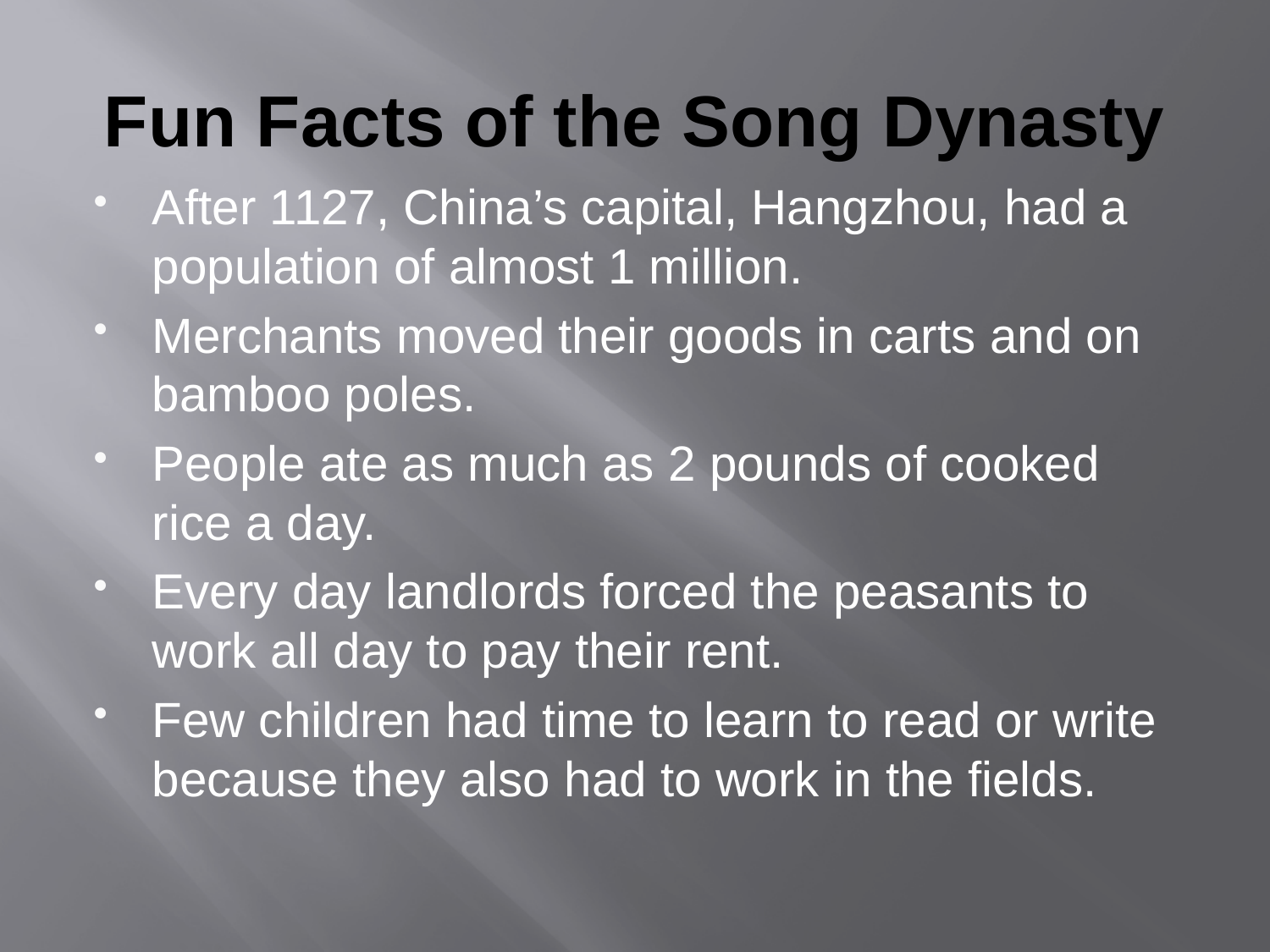

# Fun Facts of the Song Dynasty
After 1127, China’s capital, Hangzhou, had a population of almost 1 million.
Merchants moved their goods in carts and on bamboo poles.
People ate as much as 2 pounds of cooked rice a day.
Every day landlords forced the peasants to work all day to pay their rent.
Few children had time to learn to read or write because they also had to work in the fields.